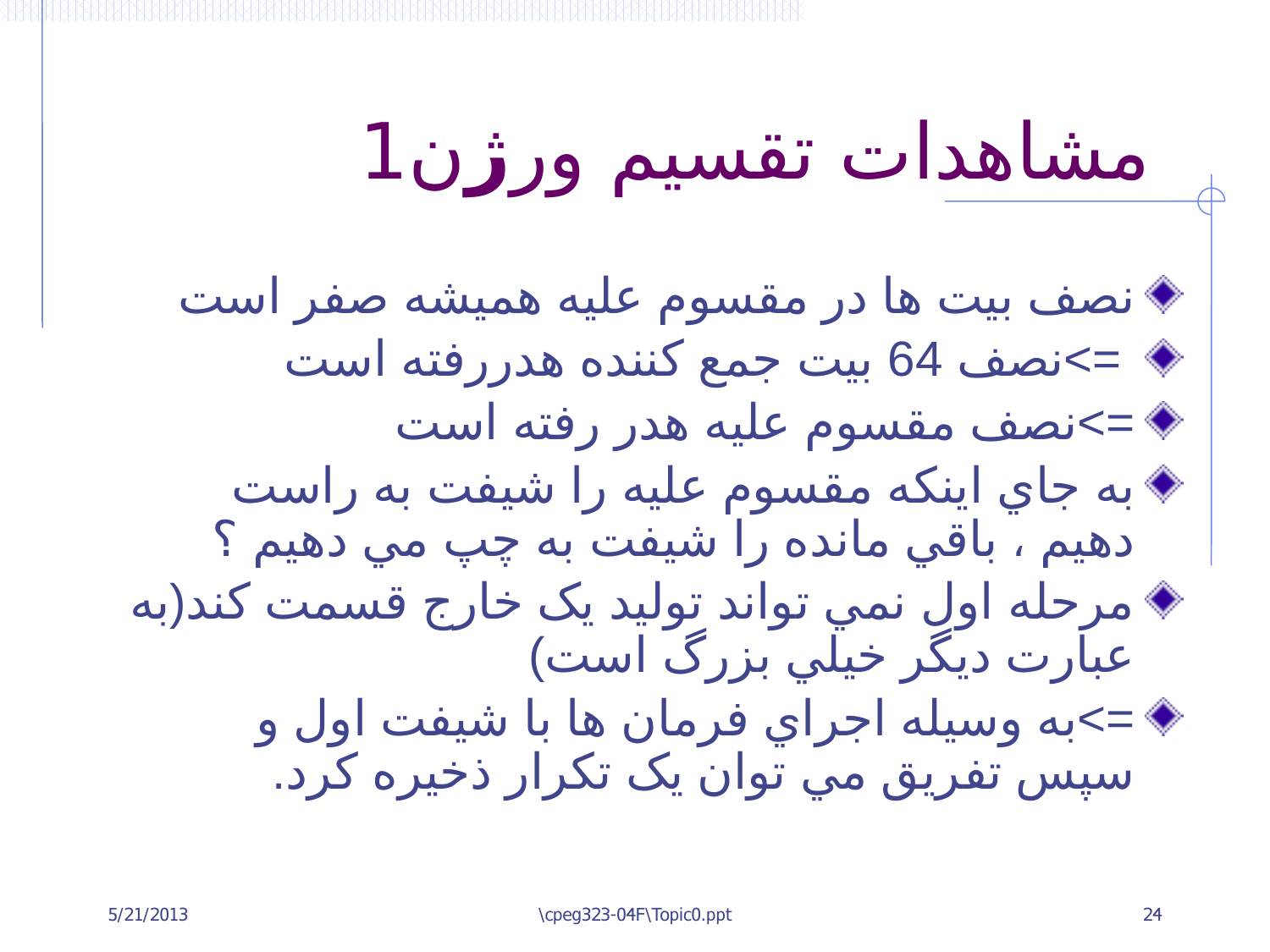

# مشاهدات تقسيم ورژن1
نصف بيت ها در مقسوم عليه هميشه صفر است
 =>نصف 64 بيت جمع کننده هدررفته است
=>نصف مقسوم عليه هدر رفته است
به جاي اينکه مقسوم عليه را شيفت به راست دهيم ، باقي مانده را شيفت به چپ مي دهيم ؟
مرحله اول نمي تواند توليد يک خارج قسمت کند(به عبارت ديگر خيلي بزرگ است)
=>به وسيله اجراي فرمان ها با شيفت اول و سپس تفريق مي توان يک تکرار ذخيره کرد.
5/21/2013
\cpeg323-04F\Topic0.ppt
24